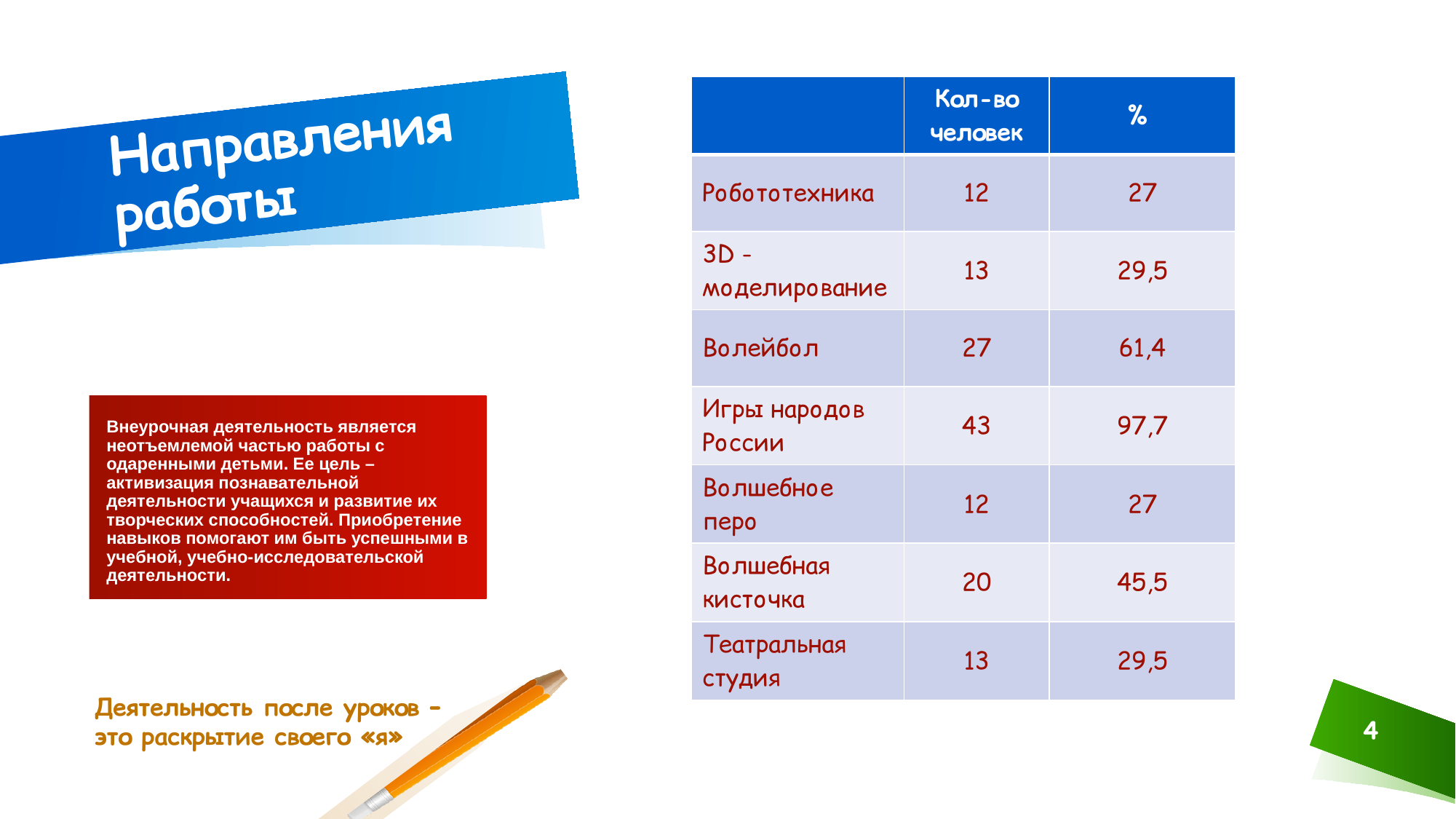

|  | Кол-во человек | % |
| --- | --- | --- |
| Робототехника | 12 | 27 |
| 3D - моделирование | 13 | 29,5 |
| Волейбол | 27 | 61,4 |
| Игры народов России | 43 | 97,7 |
| Волшебное перо | 12 | 27 |
| Волшебная кисточка | 20 | 45,5 |
| Театральная студия | 13 | 29,5 |
# Направления работы
Внеурочная деятельность является неотъемлемой частью работы с одаренными детьми. Ее цель – активизация познавательной деятельности учащихся и развитие их творческих способностей. Приобретение навыков помогают им быть успешными в учебной, учебно-исследовательской деятельности.
Деятельность после уроков – это раскрытие своего «я»
4